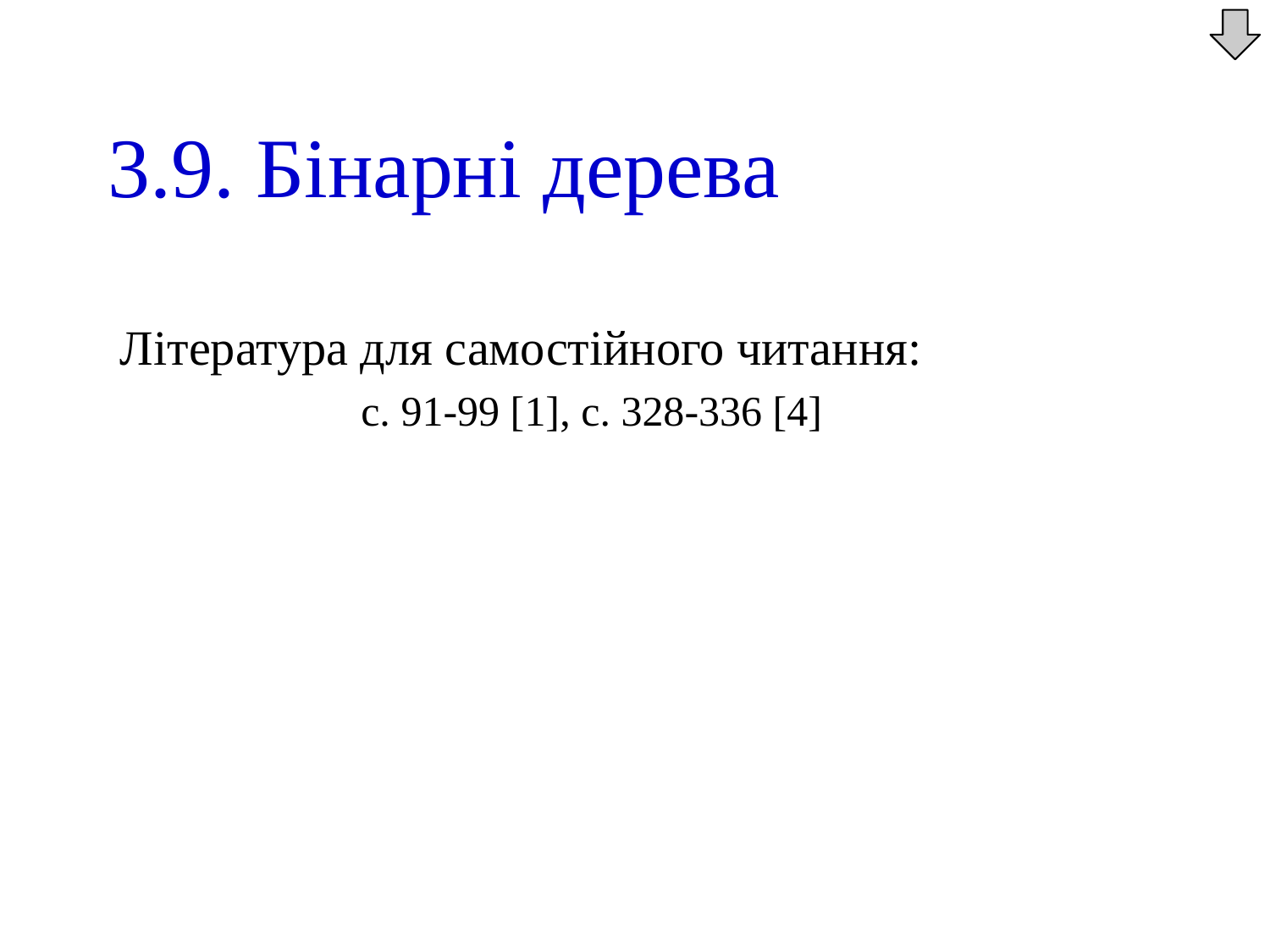

3.9. Бінарні дерева

Література для самостійного читання:
		 с. 91-99 [1], с. 328-336 [4]